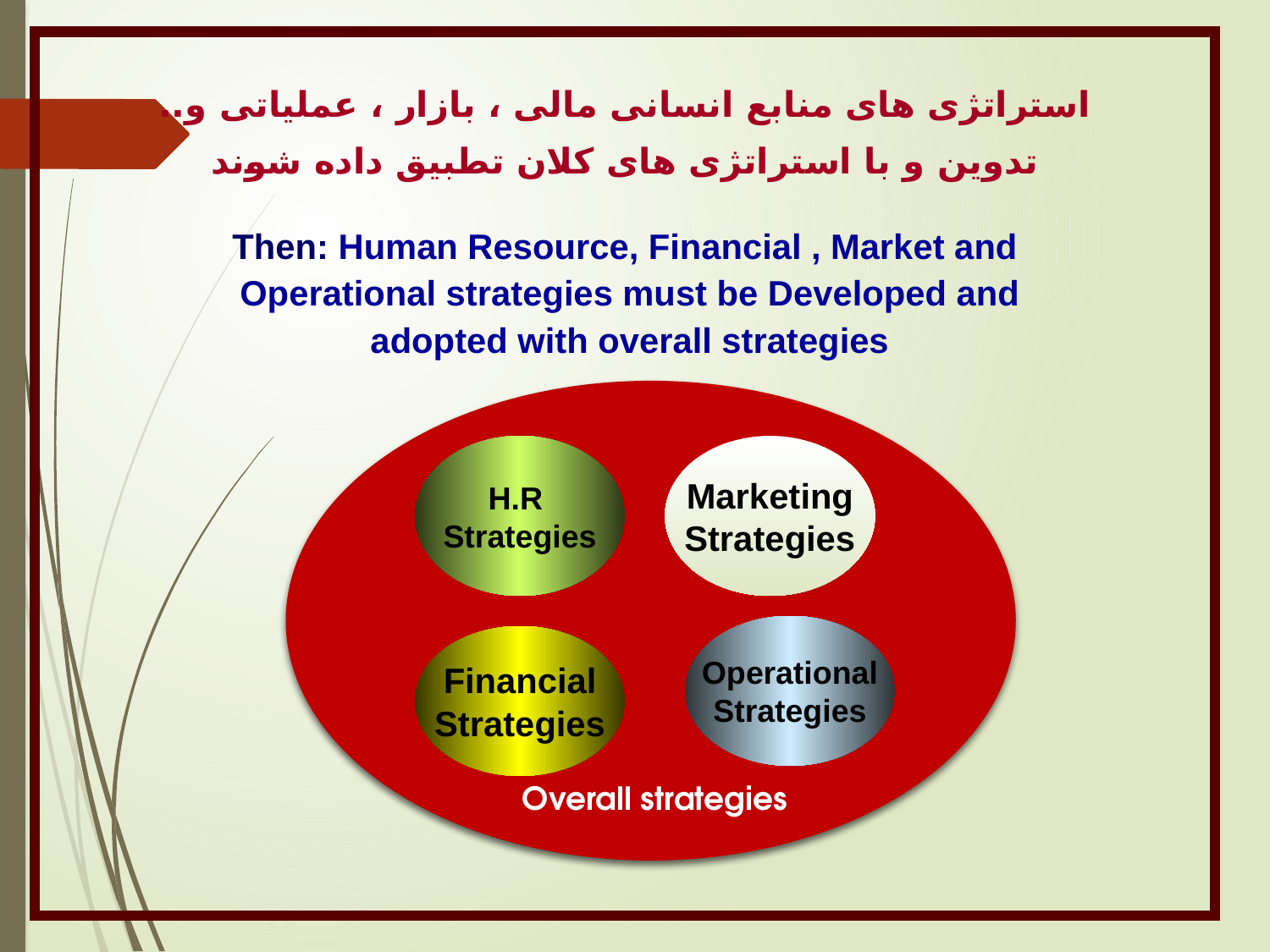

استراتژی های منابع انسانی مالی ، بازار ، عملیاتی و..

تدوین و با استراتژی های کلان تطبیق داده شوند

Then: Human Resource, Financial , Market and
 Operational strategies must be Developed and
 adopted with overall strategies

H.R
Strategies
Marketing
Strategies
Operational
Strategies
Financial
Strategies
Overall strategies